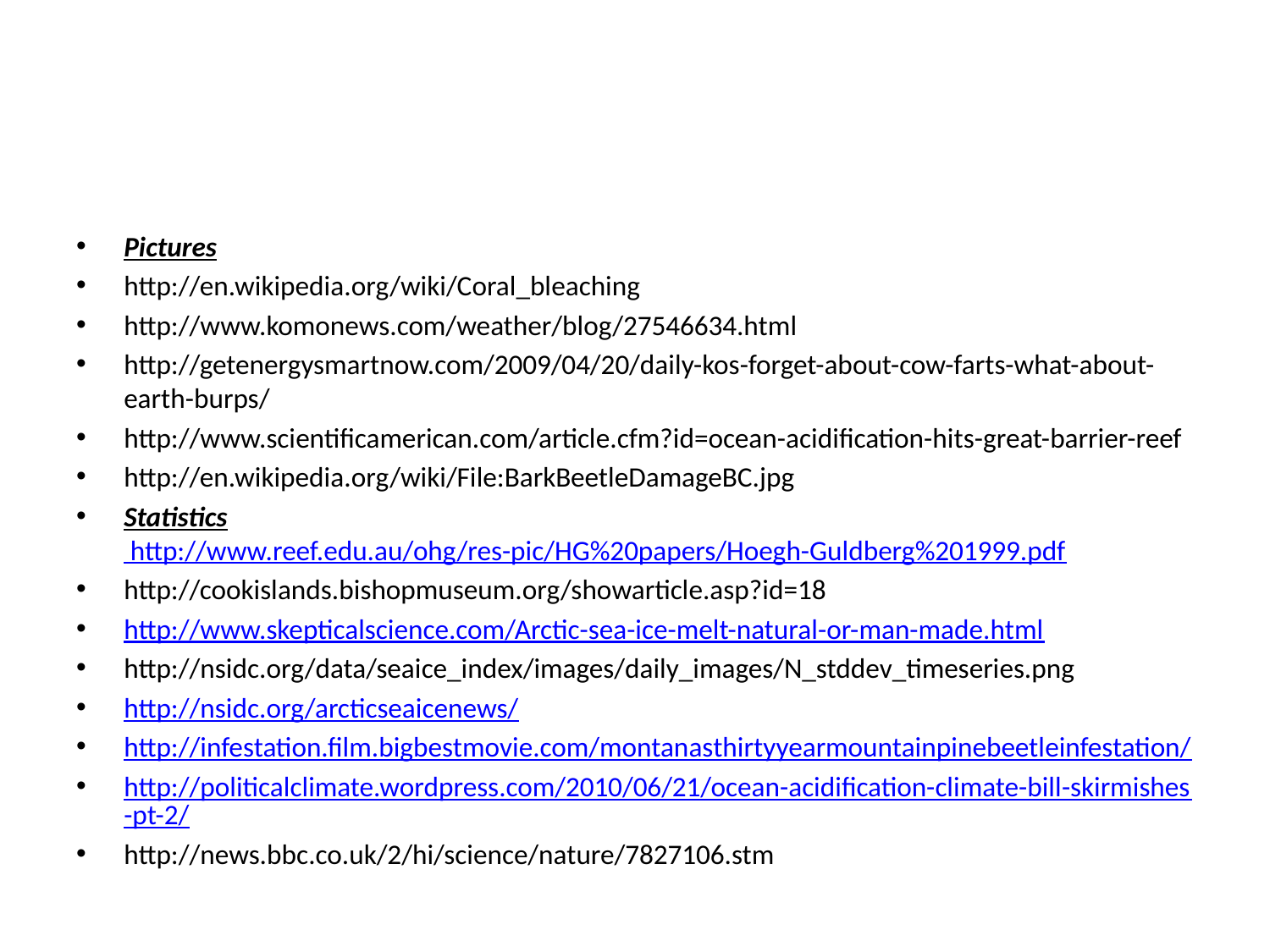

Pictures
http://en.wikipedia.org/wiki/Coral_bleaching
http://www.komonews.com/weather/blog/27546634.html
http://getenergysmartnow.com/2009/04/20/daily-kos-forget-about-cow-farts-what-about-earth-burps/
http://www.scientificamerican.com/article.cfm?id=ocean-acidification-hits-great-barrier-reef
http://en.wikipedia.org/wiki/File:BarkBeetleDamageBC.jpg
Statistics
 http://www.reef.edu.au/ohg/res-pic/HG%20papers/Hoegh-Guldberg%201999.pdf
http://cookislands.bishopmuseum.org/showarticle.asp?id=18
http://www.skepticalscience.com/Arctic-sea-ice-melt-natural-or-man-made.html
http://nsidc.org/data/seaice_index/images/daily_images/N_stddev_timeseries.png
http://nsidc.org/arcticseaicenews/
http://infestation.film.bigbestmovie.com/montanasthirtyyearmountainpinebeetleinfestation/
http://politicalclimate.wordpress.com/2010/06/21/ocean-acidification-climate-bill-skirmishes-pt-2/
http://news.bbc.co.uk/2/hi/science/nature/7827106.stm